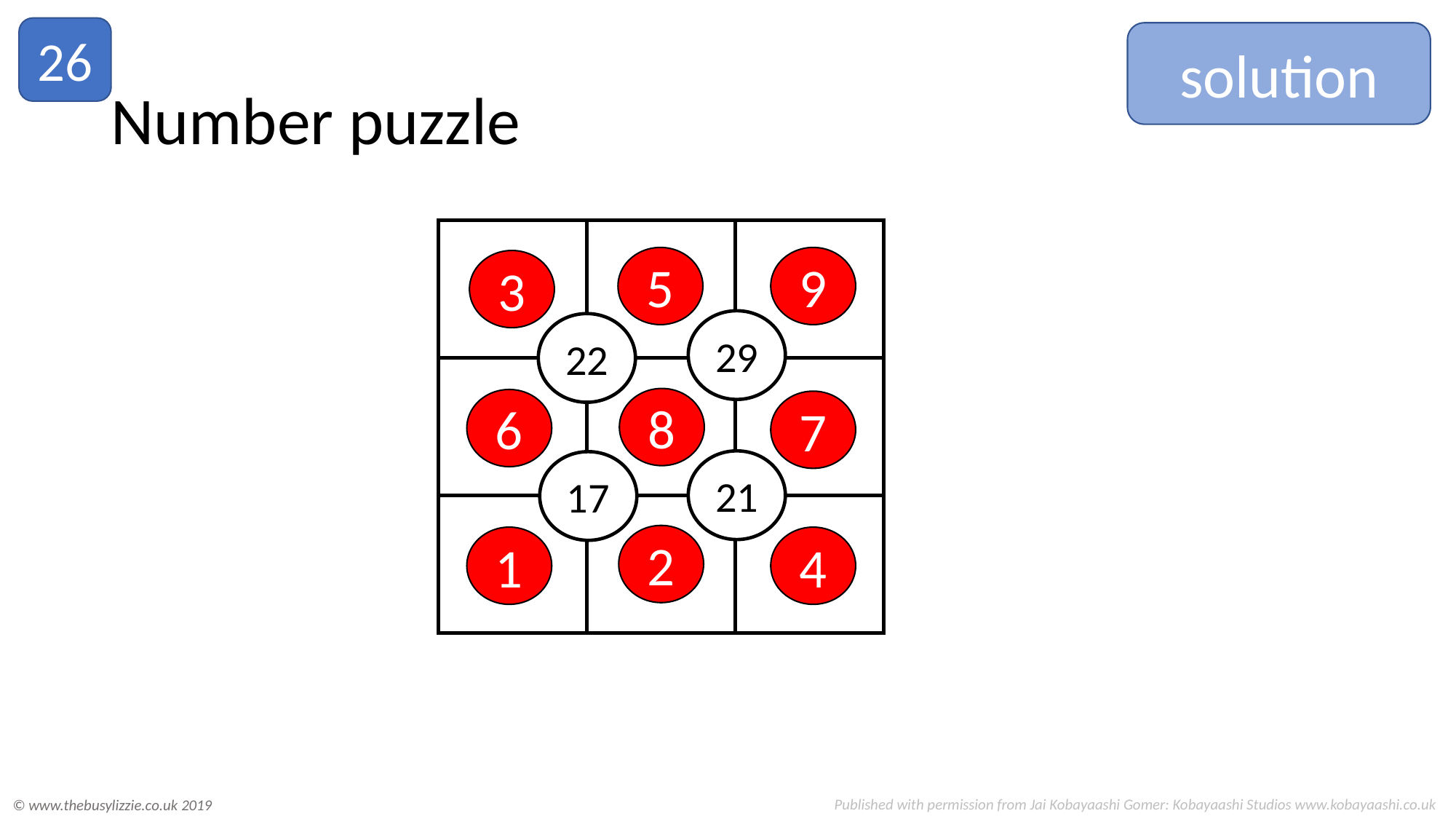

26
solution
# Number puzzle

29
22

21
17

9
5
3
8
6
7
2
1
4
Published with permission from Jai Kobayaashi Gomer: Kobayaashi Studios www.kobayaashi.co.uk
© www.thebusylizzie.co.uk 2019